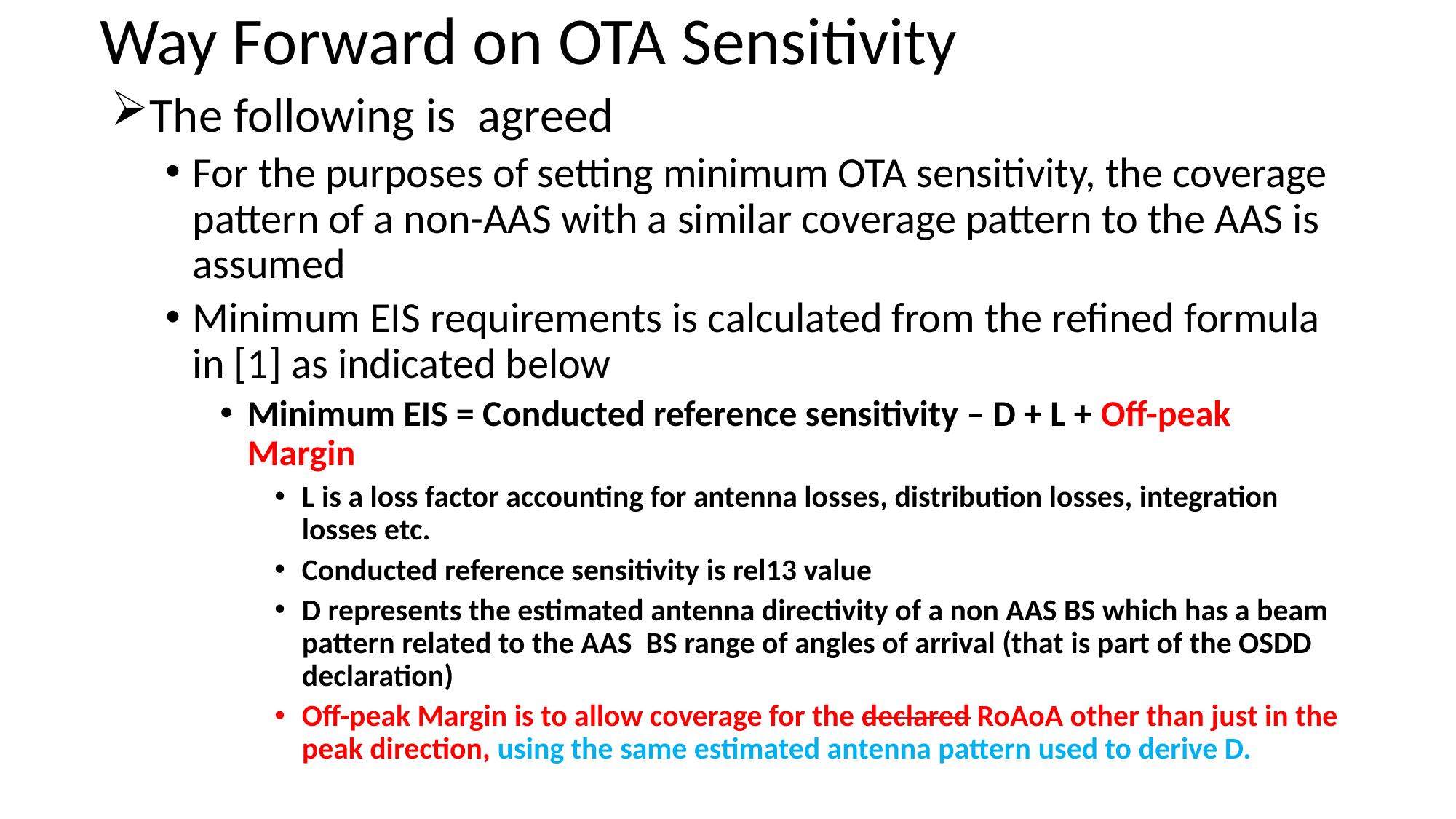

# Way Forward on OTA Sensitivity
The following is  agreed
For the purposes of setting minimum OTA sensitivity, the coverage pattern of a non-AAS with a similar coverage pattern to the AAS is assumed
Minimum EIS requirements is calculated from the refined formula in [1] as indicated below
Minimum EIS = Conducted reference sensitivity – D + L + Off-peak Margin
L is a loss factor accounting for antenna losses, distribution losses, integration losses etc.
Conducted reference sensitivity is rel13 value
D represents the estimated antenna directivity of a non AAS BS which has a beam pattern related to the AAS  BS range of angles of arrival (that is part of the OSDD declaration)
Off-peak Margin is to allow coverage for the declared RoAoA other than just in the peak direction, using the same estimated antenna pattern used to derive D.